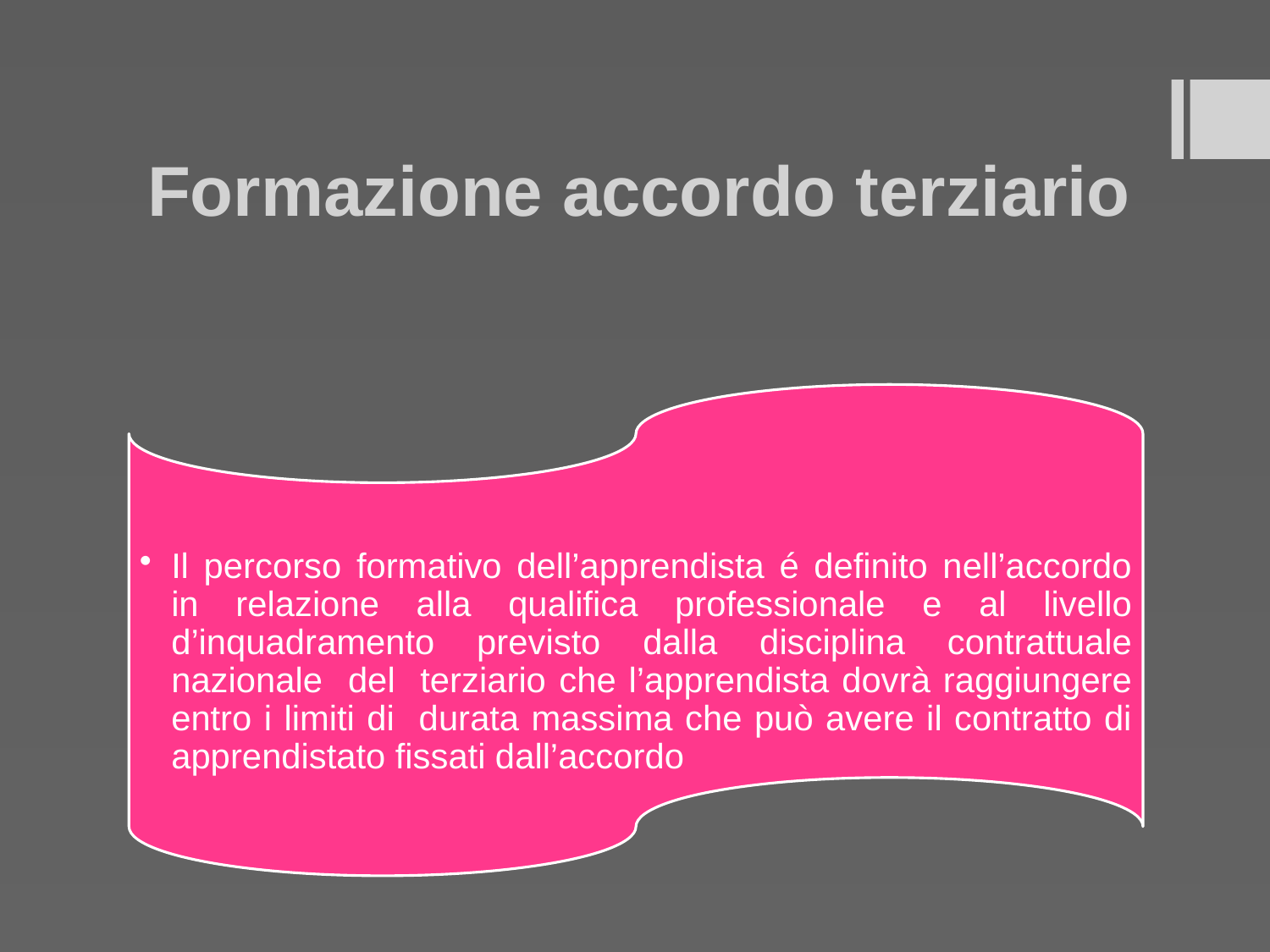

# Formazione accordo terziario

Il percorso formativo dell’apprendista é definito nell’accordo in relazione alla qualifica professionale e al livello d’inquadramento previsto dalla disciplina contrattuale nazionale  del  terziario che l’apprendista dovrà raggiungere entro i limiti di  durata massima che può avere il contratto di apprendistato fissati dall’accordo